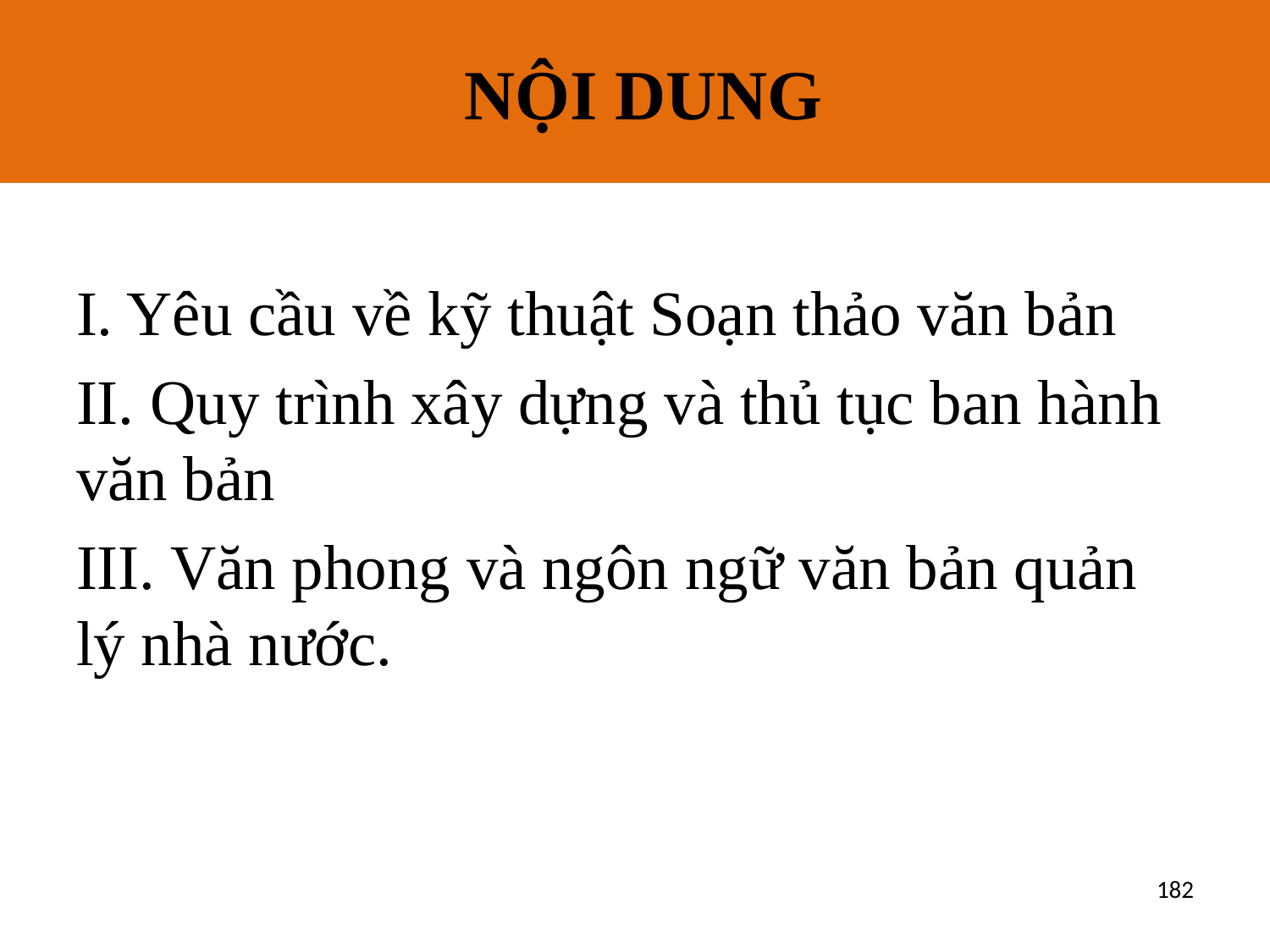

NỘI DUNG
# NỘI DUNG
I. Yêu cầu về kỹ thuật Soạn thảo văn bản
II. Quy trình xây dựng và thủ tục ban hành văn bản
III. Văn phong và ngôn ngữ văn bản quản lý nhà nước.
182